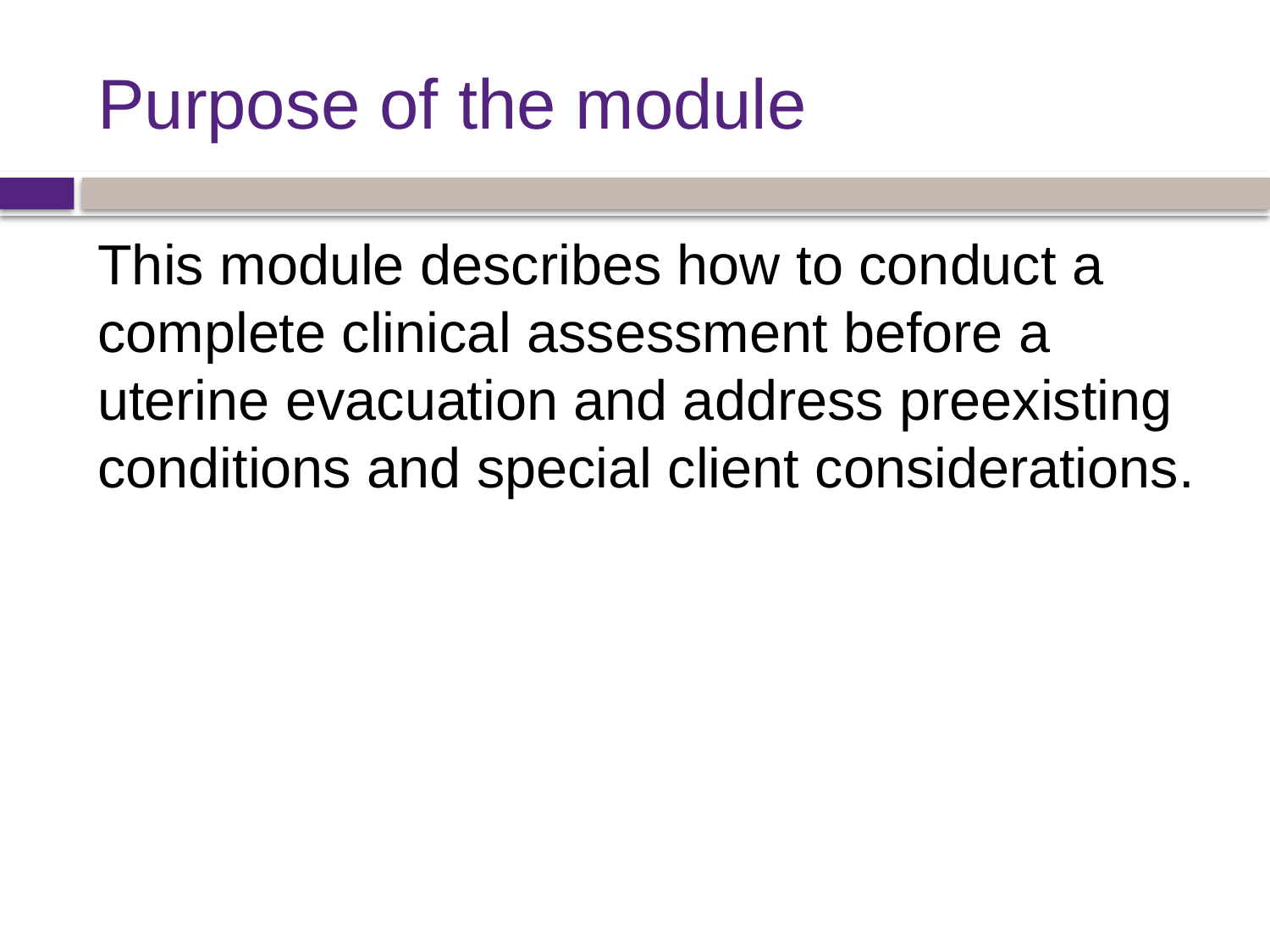

# Purpose of the module
This module describes how to conduct a complete clinical assessment before a uterine evacuation and address preexisting conditions and special client considerations.